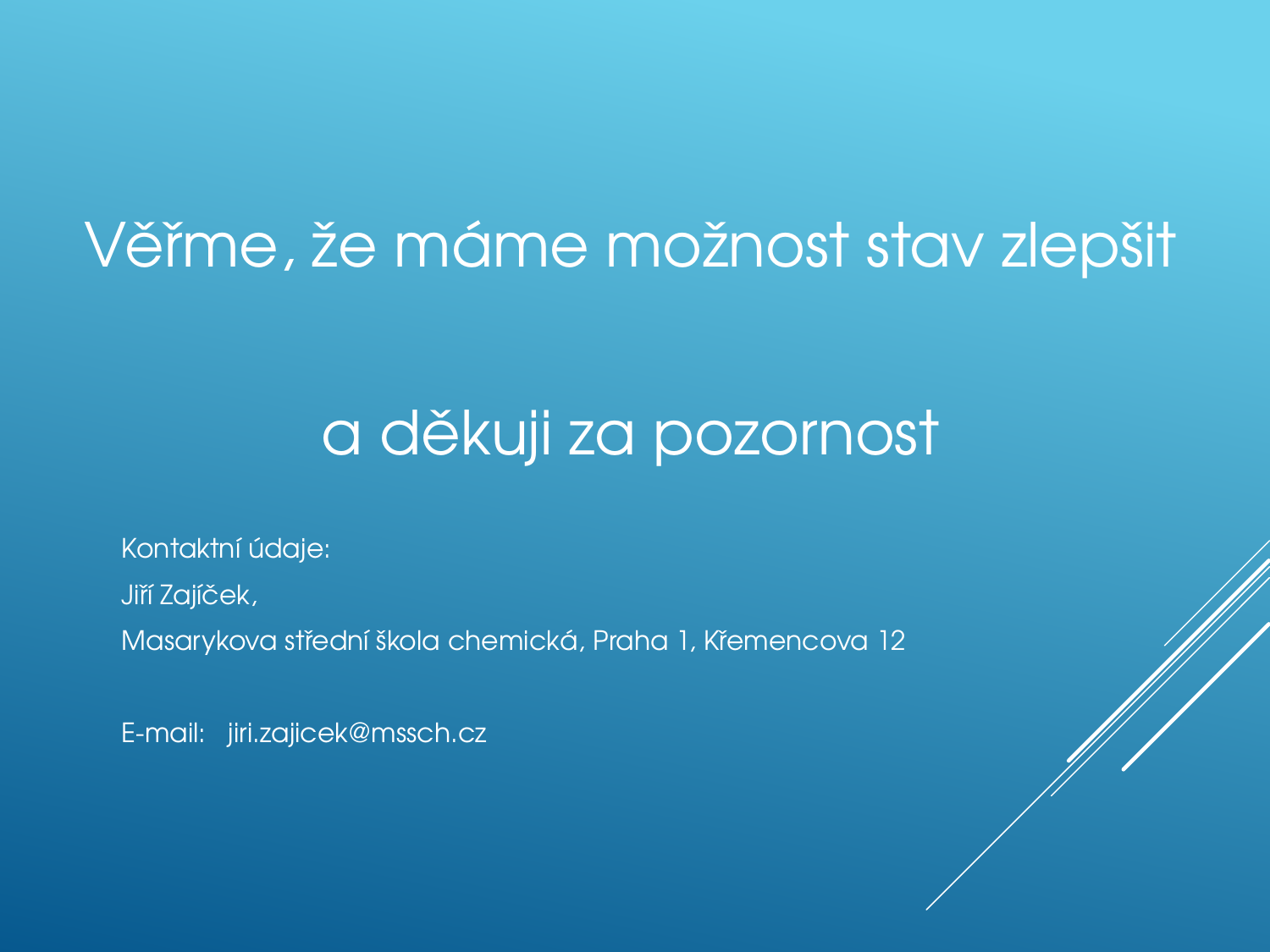

Věřme, že máme možnost stav zlepšit

a děkuji za pozornost

Kontaktní údaje:
Jiří Zajíček,
Masarykova střední škola chemická, Praha 1, Křemencova 12

E-mail:	jiri.zajicek@mssch.cz